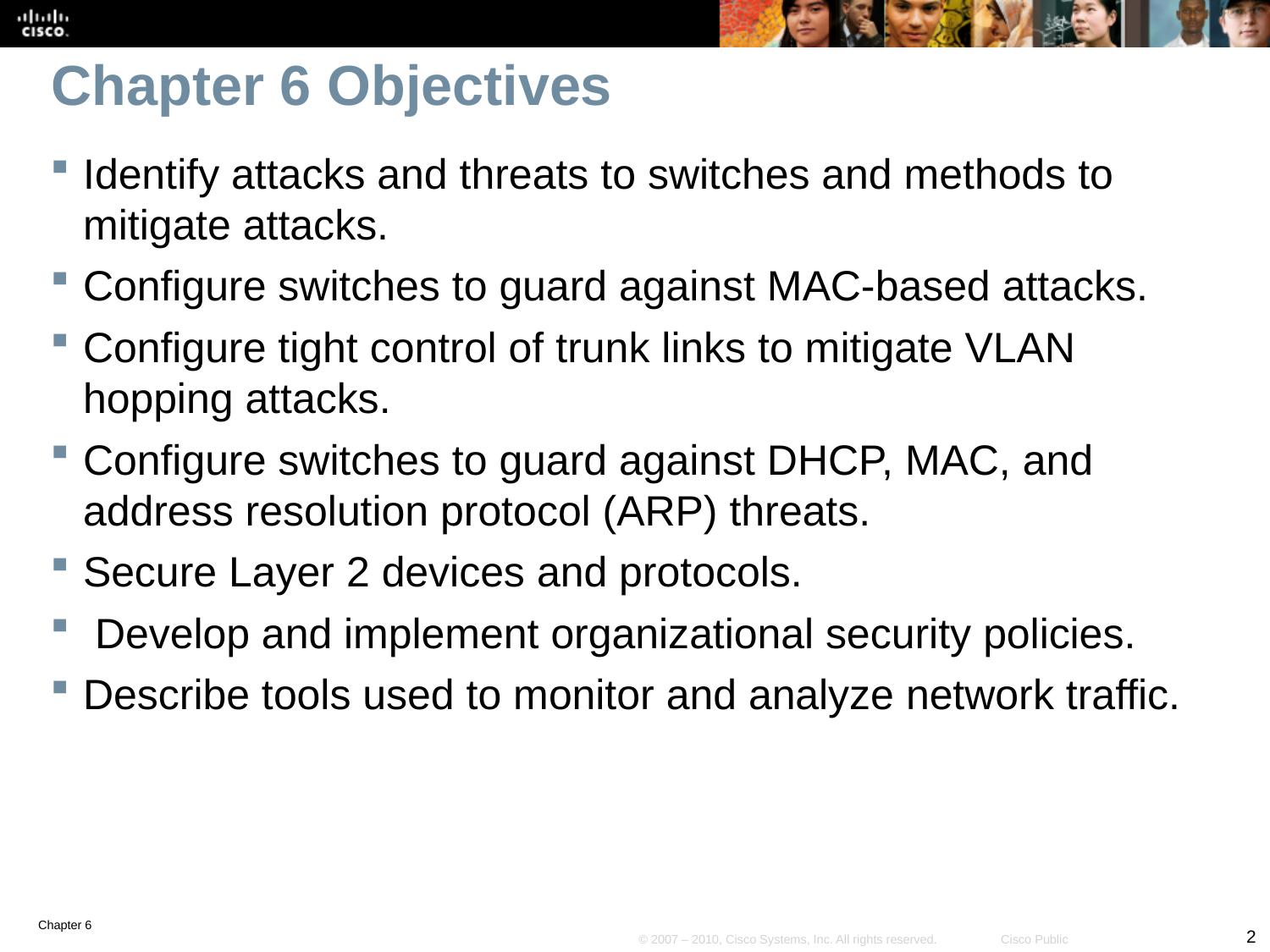

# Chapter 6 Objectives
Identify attacks and threats to switches and methods to mitigate attacks.
Configure switches to guard against MAC-based attacks.
Configure tight control of trunk links to mitigate VLAN hopping attacks.
Configure switches to guard against DHCP, MAC, and address resolution protocol (ARP) threats.
Secure Layer 2 devices and protocols.
 Develop and implement organizational security policies.
Describe tools used to monitor and analyze network traffic.